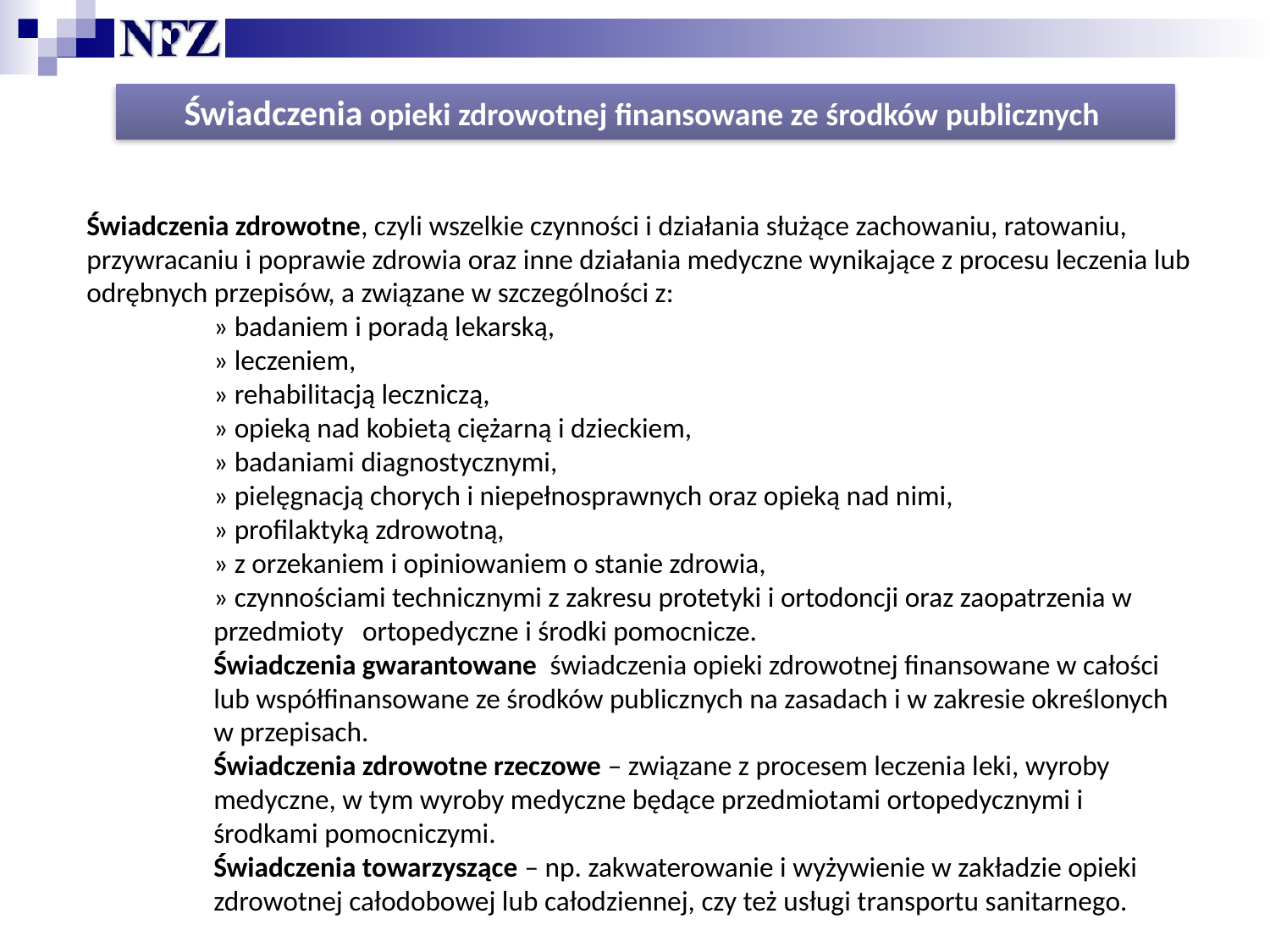

Świadczenia opieki zdrowotnej finansowane ze środków publicznych
Świadczenia zdrowotne, czyli wszelkie czynności i działania służące zachowaniu, ratowaniu, przywracaniu i poprawie zdrowia oraz inne działania medyczne wynikające z procesu leczenia lub odrębnych przepisów, a związane w szczególności z:
» badaniem i poradą lekarską,
» leczeniem,
» rehabilitacją leczniczą,
» opieką nad kobietą ciężarną i dzieckiem,
» badaniami diagnostycznymi,
» pielęgnacją chorych i niepełnosprawnych oraz opieką nad nimi,
» profilaktyką zdrowotną,
» z orzekaniem i opiniowaniem o stanie zdrowia,
» czynnościami technicznymi z zakresu protetyki i ortodoncji oraz zaopatrzenia w przedmioty   ortopedyczne i środki pomocnicze.
Świadczenia gwarantowane  świadczenia opieki zdrowotnej finansowane w całości lub współfinansowane ze środków publicznych na zasadach i w zakresie określonych w przepisach.
Świadczenia zdrowotne rzeczowe – związane z procesem leczenia leki, wyroby medyczne, w tym wyroby medyczne będące przedmiotami ortopedycznymi i środkami pomocniczymi.
Świadczenia towarzyszące – np. zakwaterowanie i wyżywienie w zakładzie opieki zdrowotnej całodobowej lub całodziennej, czy też usługi transportu sanitarnego.